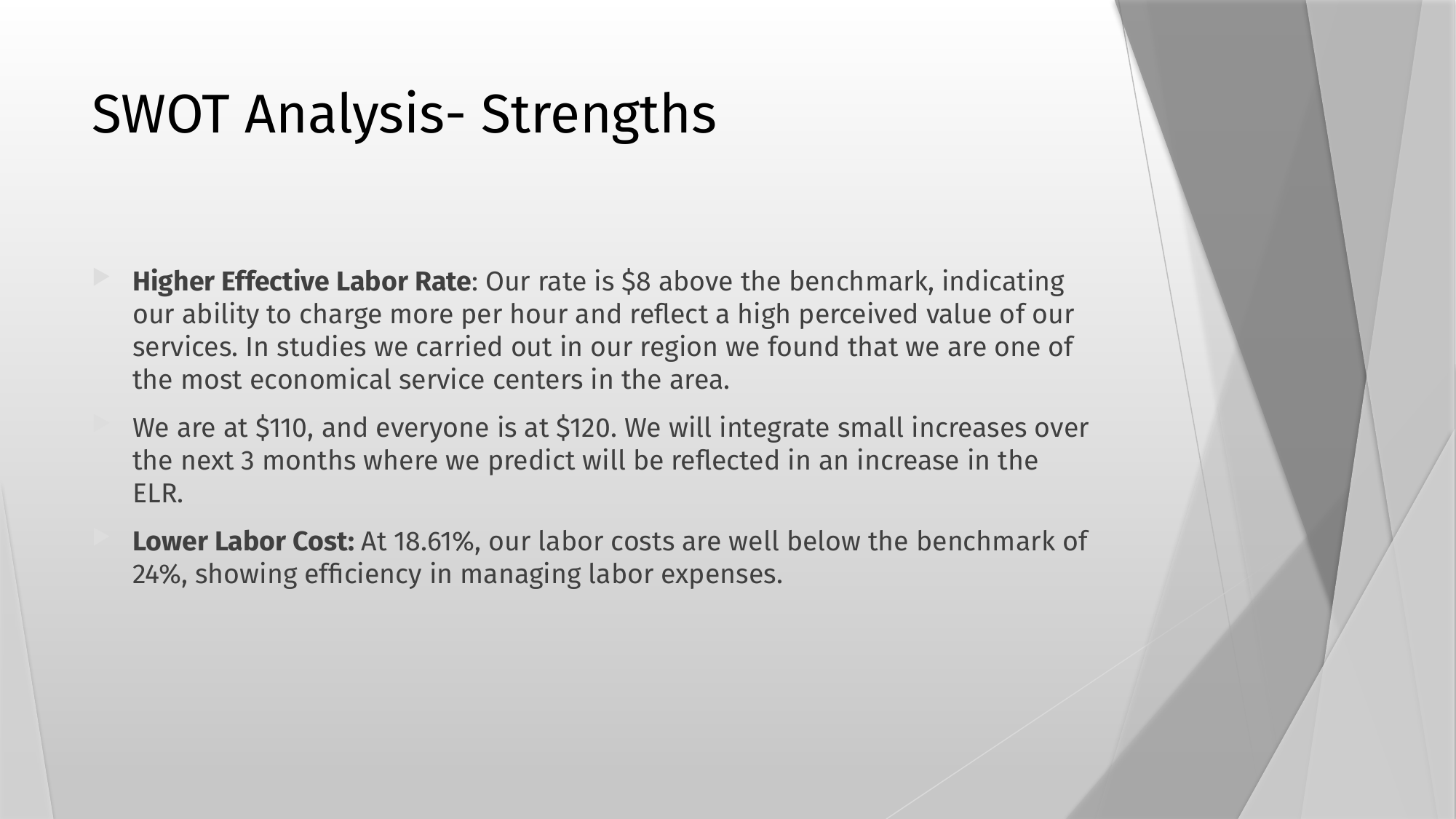

# SWOT Analysis- Strengths
Higher Effective Labor Rate: Our rate is $8 above the benchmark, indicating our ability to charge more per hour and reflect a high perceived value of our services. In studies we carried out in our region we found that we are one of the most economical service centers in the area.
We are at $110, and everyone is at $120. We will integrate small increases over the next 3 months where we predict will be reflected in an increase in the ELR.
Lower Labor Cost: At 18.61%, our labor costs are well below the benchmark of 24%, showing efficiency in managing labor expenses.